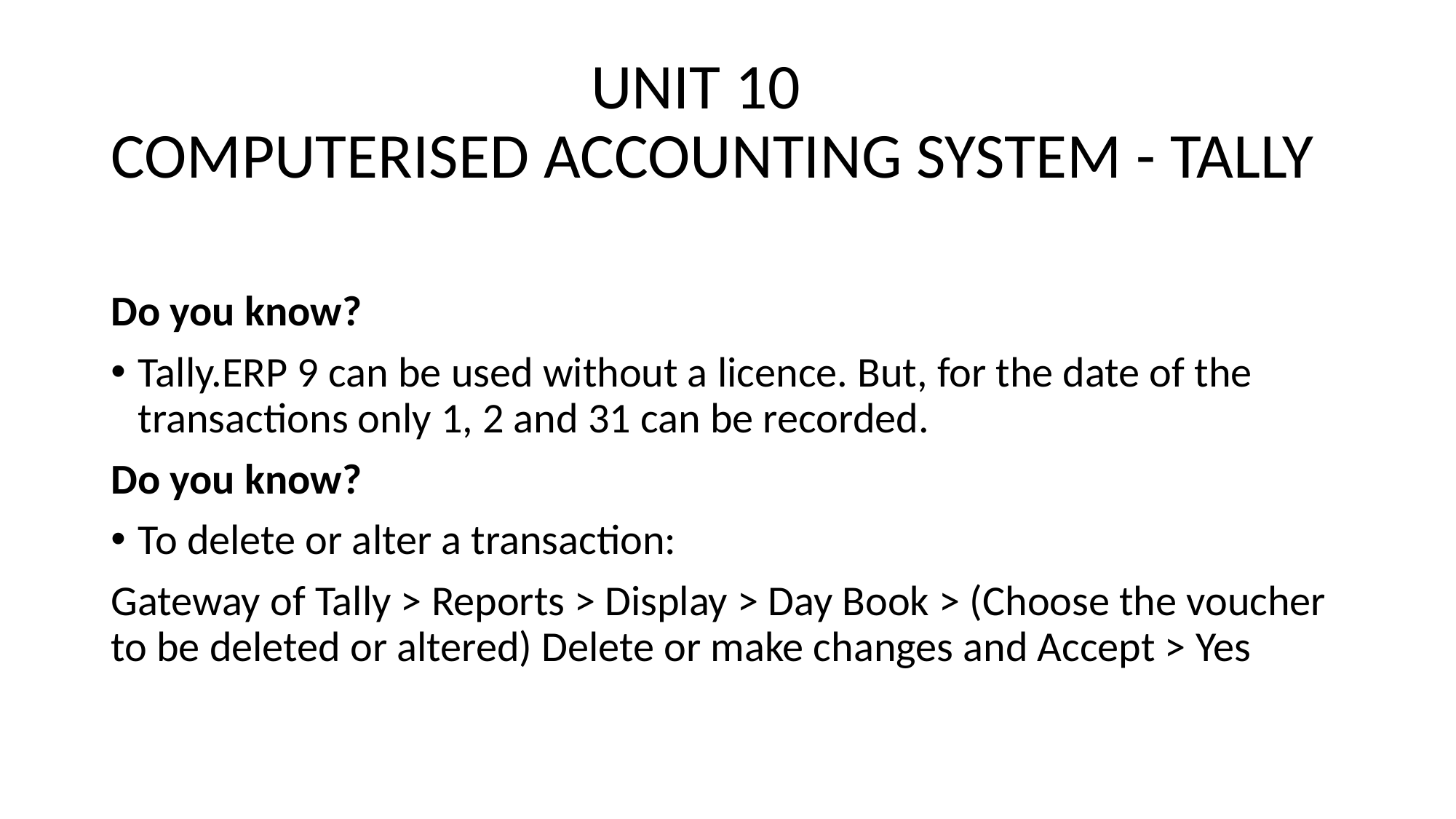

# UNIT 10 COMPUTERISED ACCOUNTING SYSTEM - TALLY

Do you know?
Tally.ERP 9 can be used without a licence. But, for the date of the transactions only 1, 2 and 31 can be recorded.
Do you know?
To delete or alter a transaction:
Gateway of Tally > Reports > Display > Day Book > (Choose the voucher to be deleted or altered) Delete or make changes and Accept > Yes